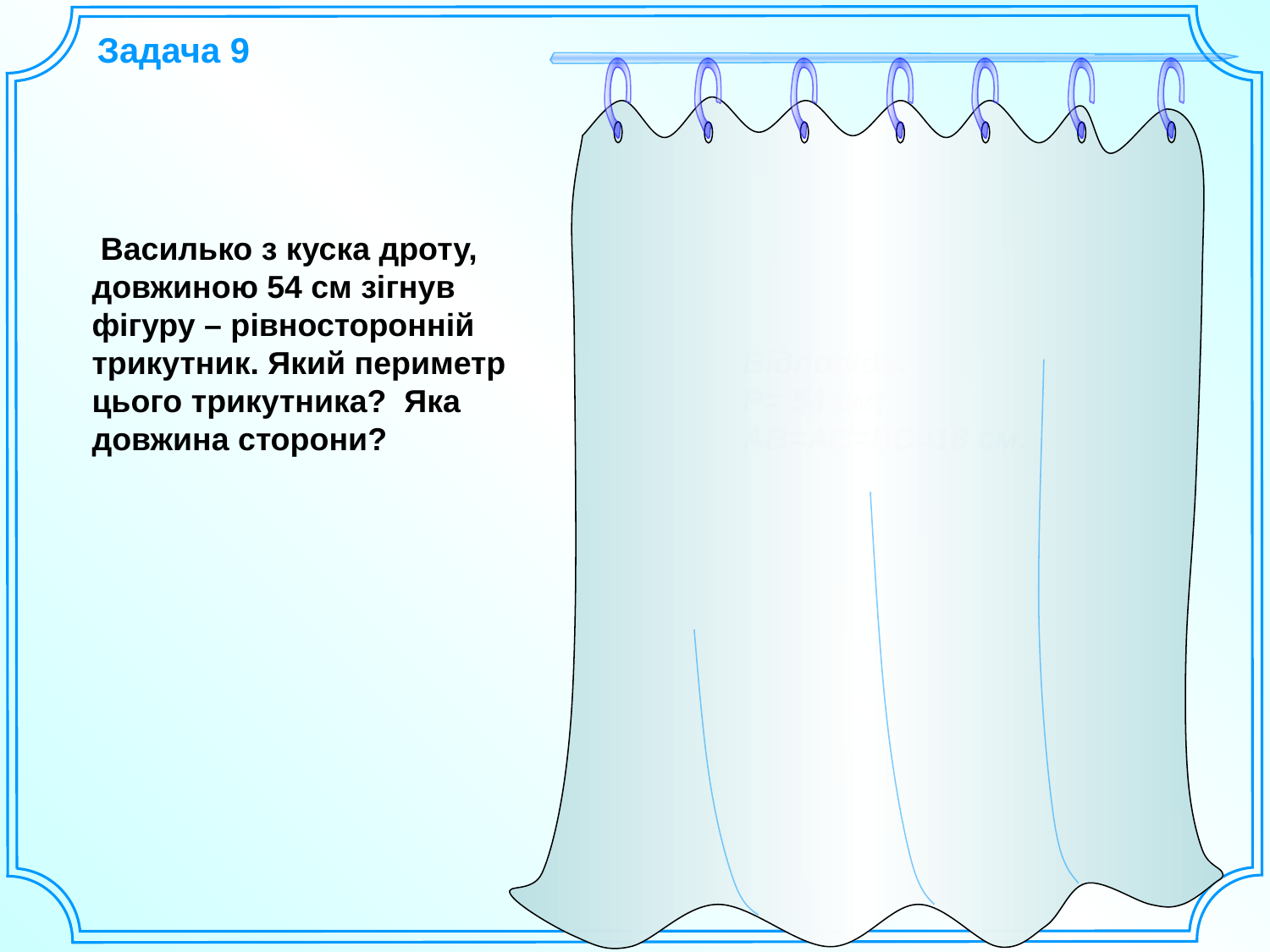

Задача 9

	 Василько з куска дроту, довжиною 54 см зігнув  фігуру – рівносторонній трикутник. Який периметр цього трикутника?  Яка довжина сторони?
Відповідь.
Р= 54 см;
АВ=АС=ВС=18 см.